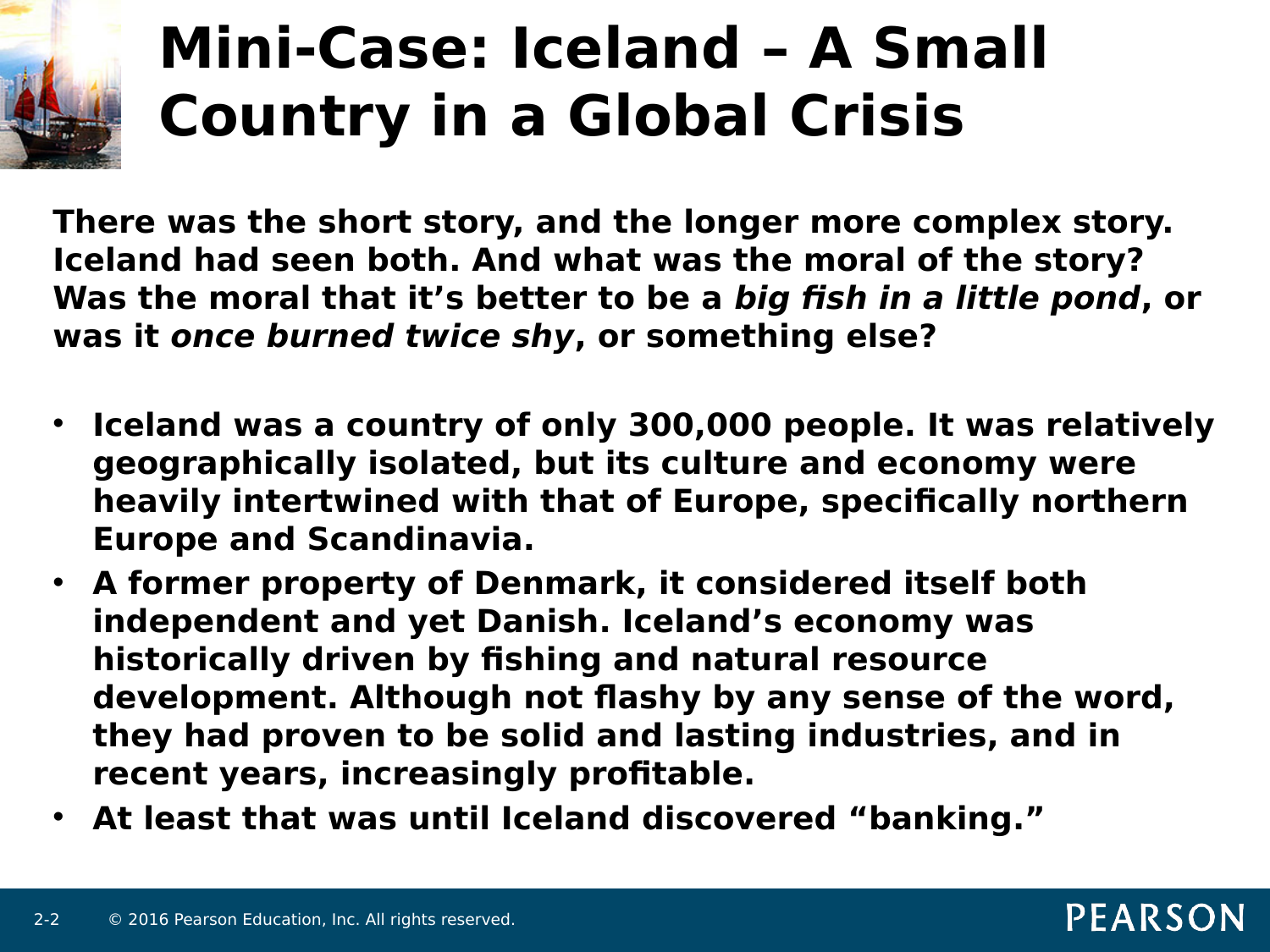

# Mini-Case: Iceland – A Small Country in a Global Crisis
There was the short story, and the longer more complex story. Iceland had seen both. And what was the moral of the story? Was the moral that it’s better to be a big fish in a little pond, or was it once burned twice shy, or something else?

Iceland was a country of only 300,000 people. It was relatively geographically isolated, but its culture and economy were heavily intertwined with that of Europe, specifically northern Europe and Scandinavia.
A former property of Denmark, it considered itself both independent and yet Danish. Iceland’s economy was historically driven by fishing and natural resource development. Although not flashy by any sense of the word, they had proven to be solid and lasting industries, and in recent years, increasingly profitable.
At least that was until Iceland discovered “banking.”